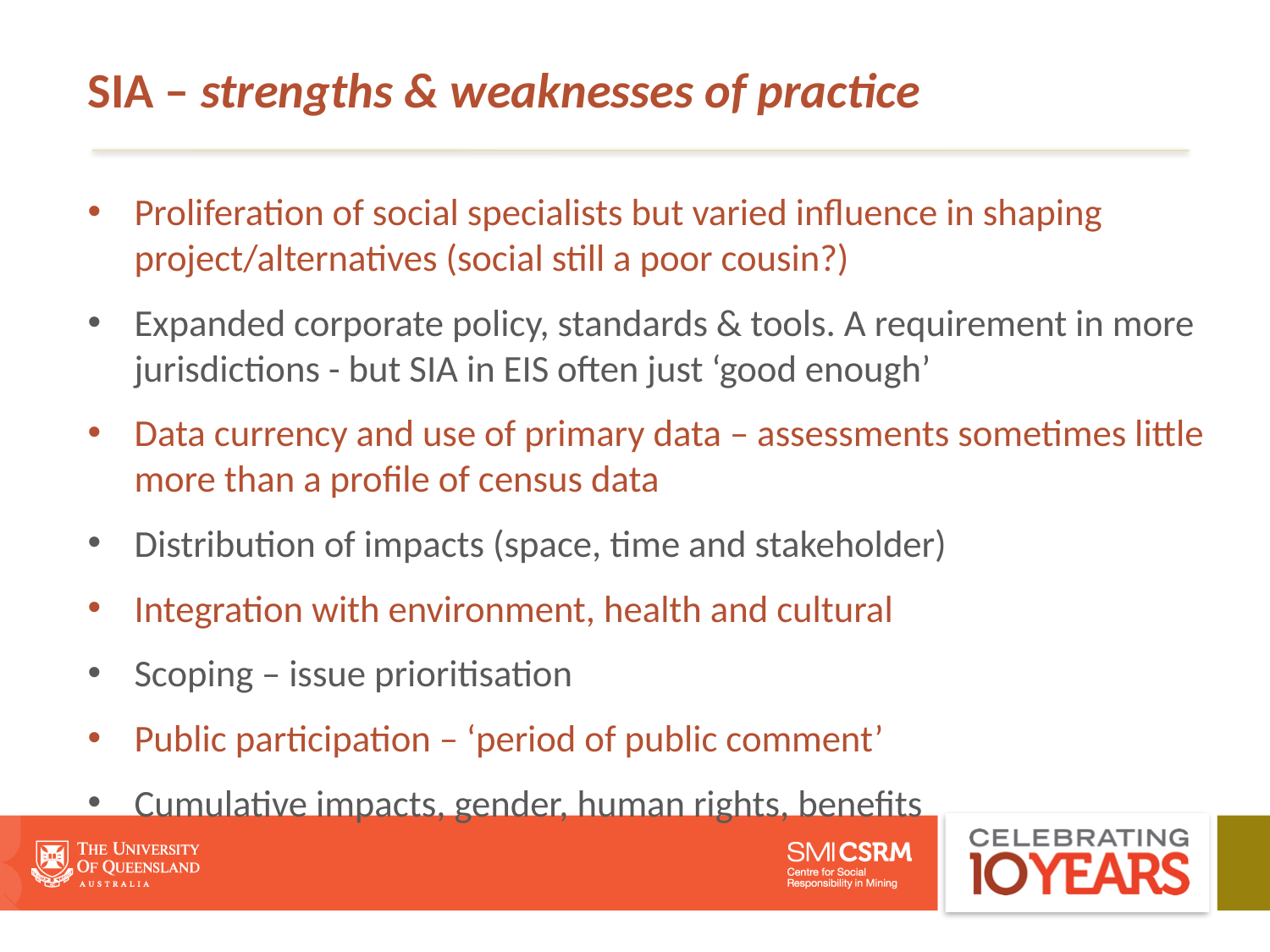

# SIA – strengths & weaknesses of practice
Proliferation of social specialists but varied influence in shaping project/alternatives (social still a poor cousin?)
Expanded corporate policy, standards & tools. A requirement in more jurisdictions - but SIA in EIS often just ‘good enough’
Data currency and use of primary data – assessments sometimes little more than a profile of census data
Distribution of impacts (space, time and stakeholder)
Integration with environment, health and cultural
Scoping – issue prioritisation
Public participation – ‘period of public comment’
Cumulative impacts, gender, human rights, benefits